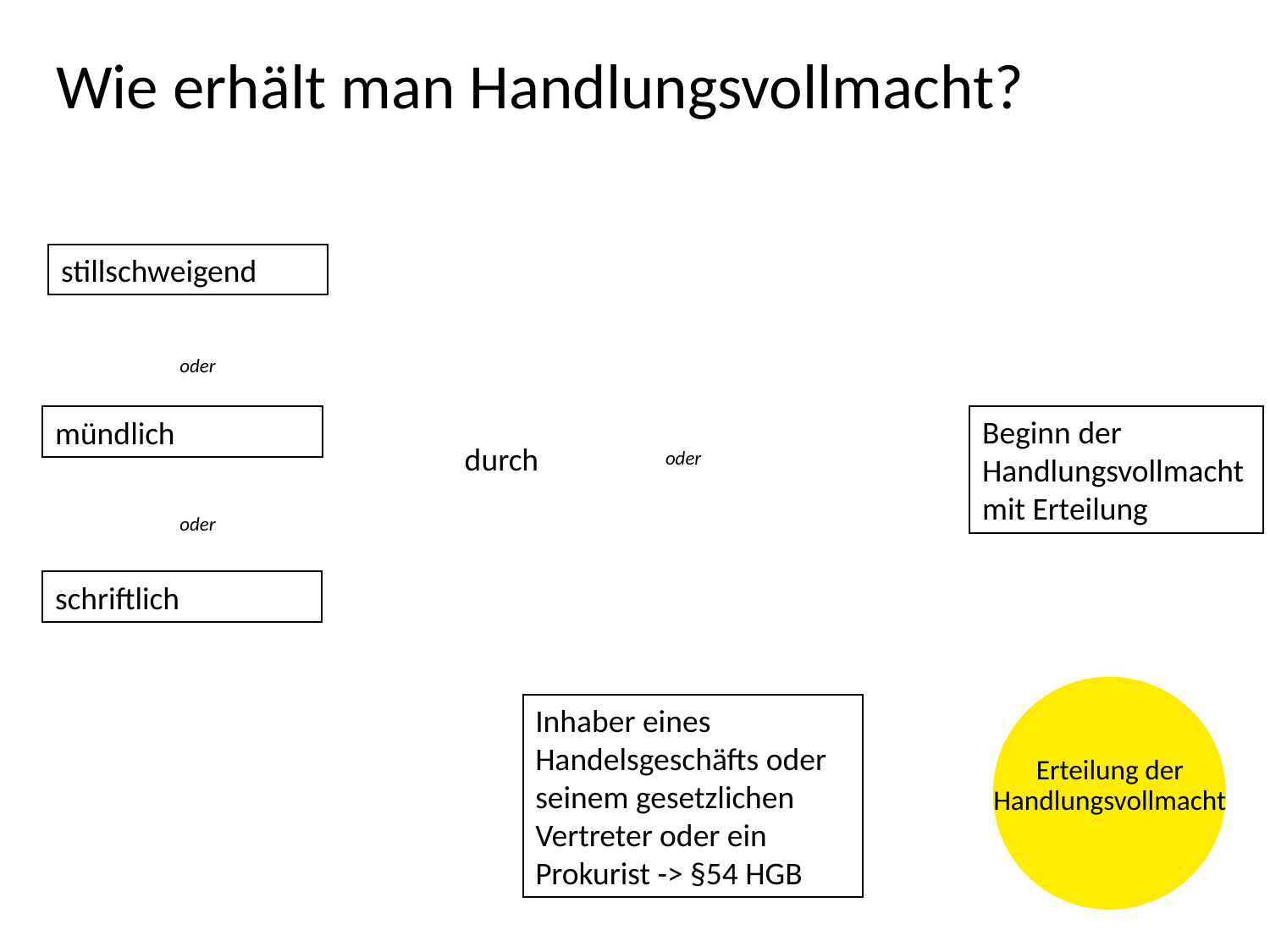

# Wie erhält man Handlungsvollmacht?
stillschweigend
oder
Beginn der Handlungsvollmacht mit Erteilung
mündlich
durch
oder
oder
schriftlich
Inhaber eines Handelsgeschäfts oder seinem gesetzlichen Vertreter oder ein Prokurist -> §54 HGB
Erteilung der Handlungsvollmacht